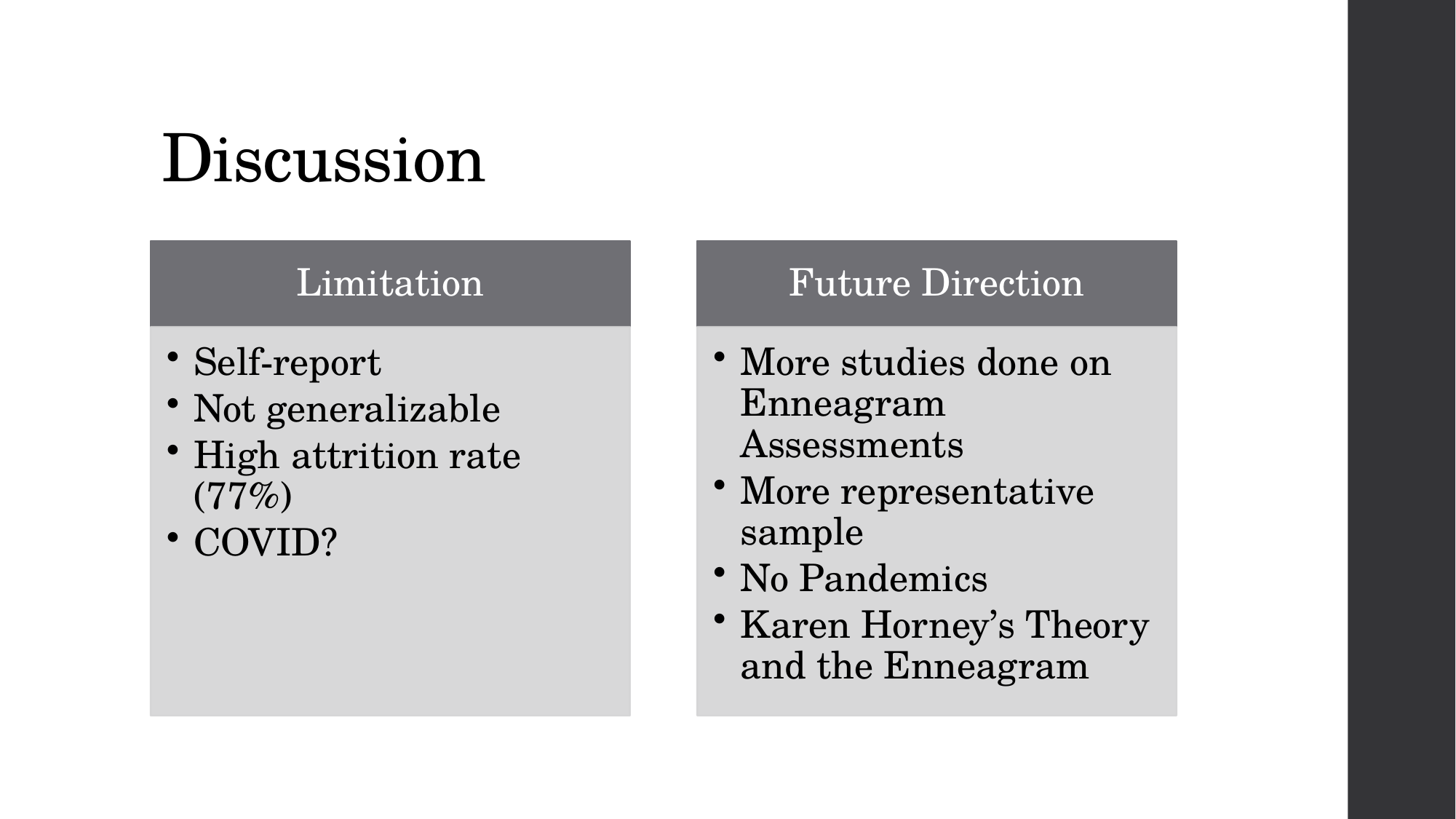

# Discussion
Limitation
Self-report
Not generalizable
High attrition rate (77%)
COVID?
Future Direction
More studies done on Enneagram Assessments
More representative sample
No Pandemics
Karen Horney’s Theory and the Enneagram